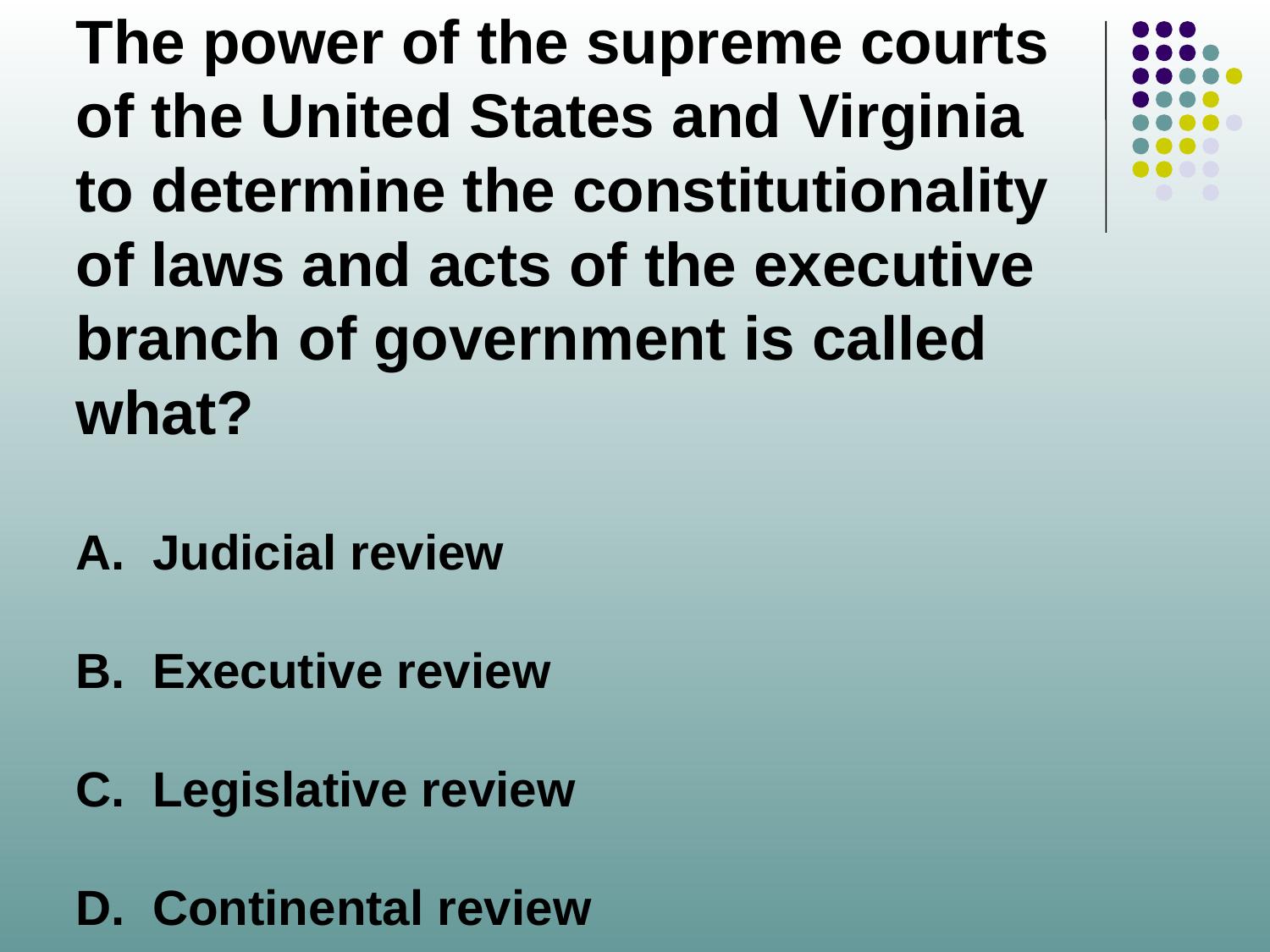

The power of the supreme courts of the United States and Virginia to determine the constitutionality of laws and acts of the executive branch of government is called what?
A.  Judicial review
B.  Executive review
C.  Legislative review
D.  Continental review